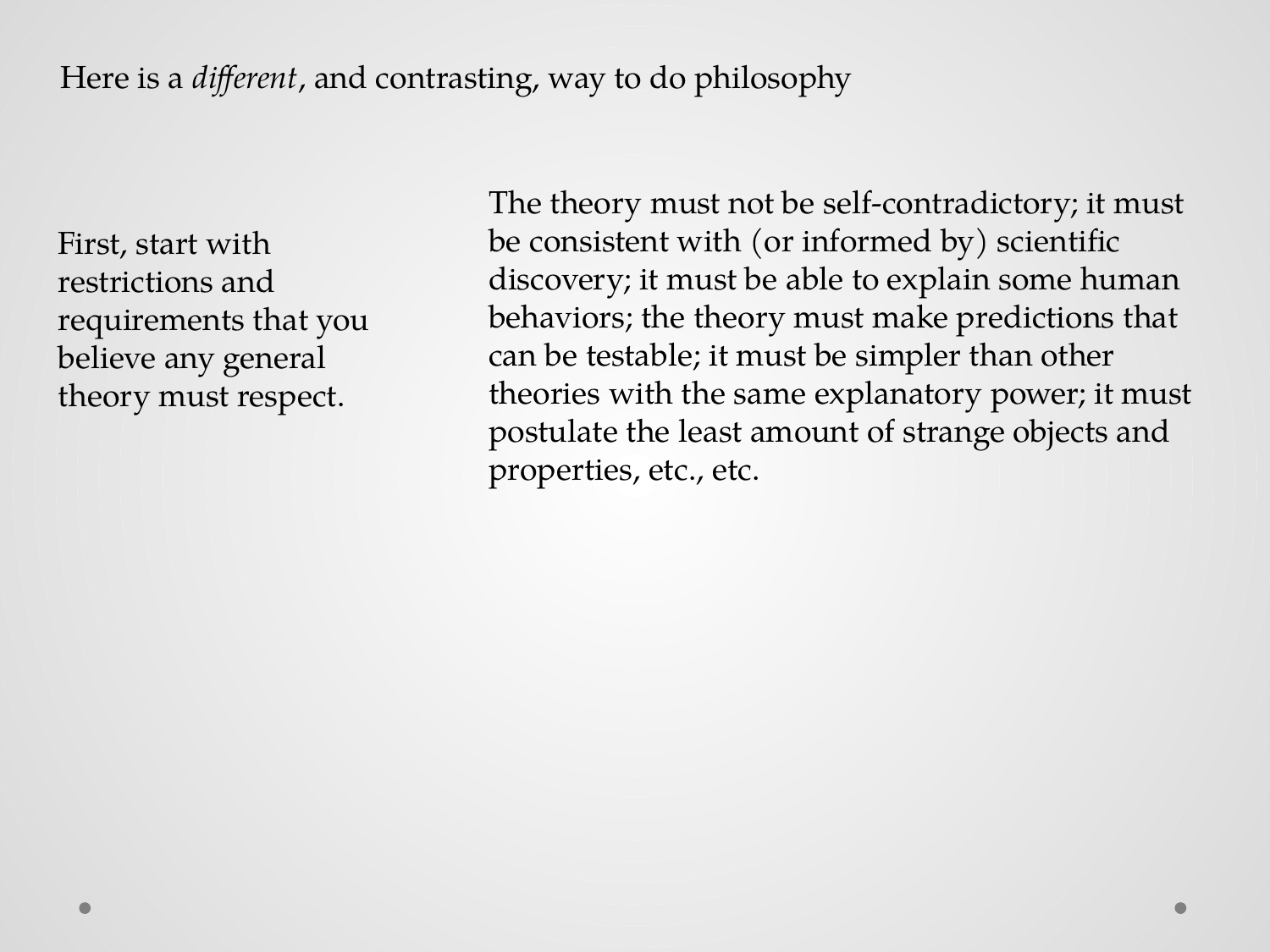

Here is a different, and contrasting, way to do philosophy
The theory must not be self-contradictory; it must be consistent with (or informed by) scientific discovery; it must be able to explain some human behaviors; the theory must make predictions that can be testable; it must be simpler than other theories with the same explanatory power; it must postulate the least amount of strange objects and properties, etc., etc.
First, start with restrictions and requirements that you believe any general theory must respect.